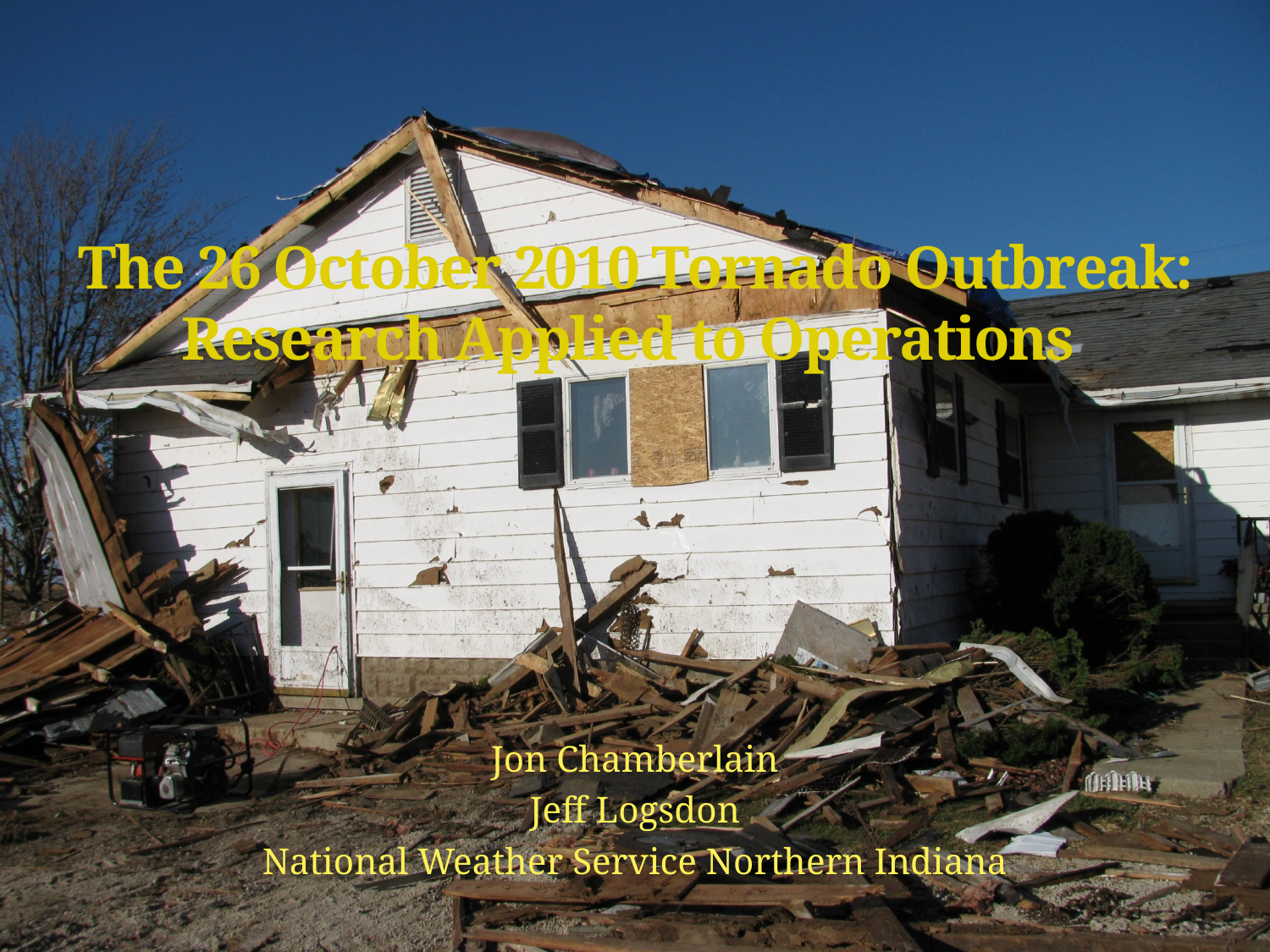

The 26 October 2010 Tornado Outbreak: Research Applied to Operations
Jon Chamberlain
Jeff Logsdon
National Weather Service Northern Indiana